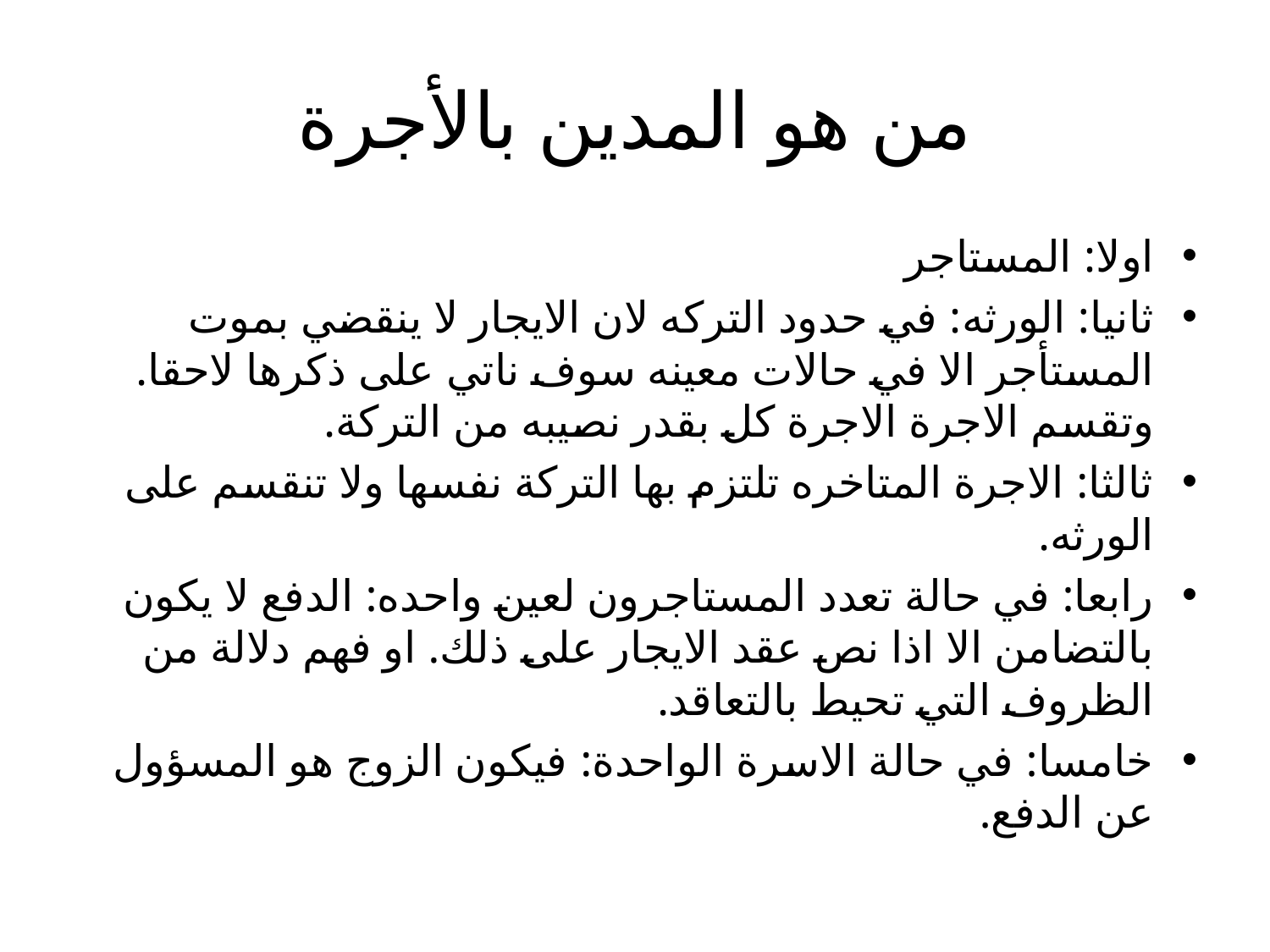

# من هو المدين بالأجرة
اولا: المستاجر
ثانيا: الورثه: في حدود التركه لان الايجار لا ينقضي بموت المستأجر الا في حالات معينه سوف ناتي على ذكرها لاحقا. وتقسم الاجرة الاجرة كل بقدر نصيبه من التركة.
ثالثا: الاجرة المتاخره تلتزم بها التركة نفسها ولا تنقسم على الورثه.
رابعا: في حالة تعدد المستاجرون لعين واحده: الدفع لا يكون بالتضامن الا اذا نص عقد الايجار على ذلك. او فهم دلالة من الظروف التي تحيط بالتعاقد.
خامسا: في حالة الاسرة الواحدة: فيكون الزوج هو المسؤول عن الدفع.